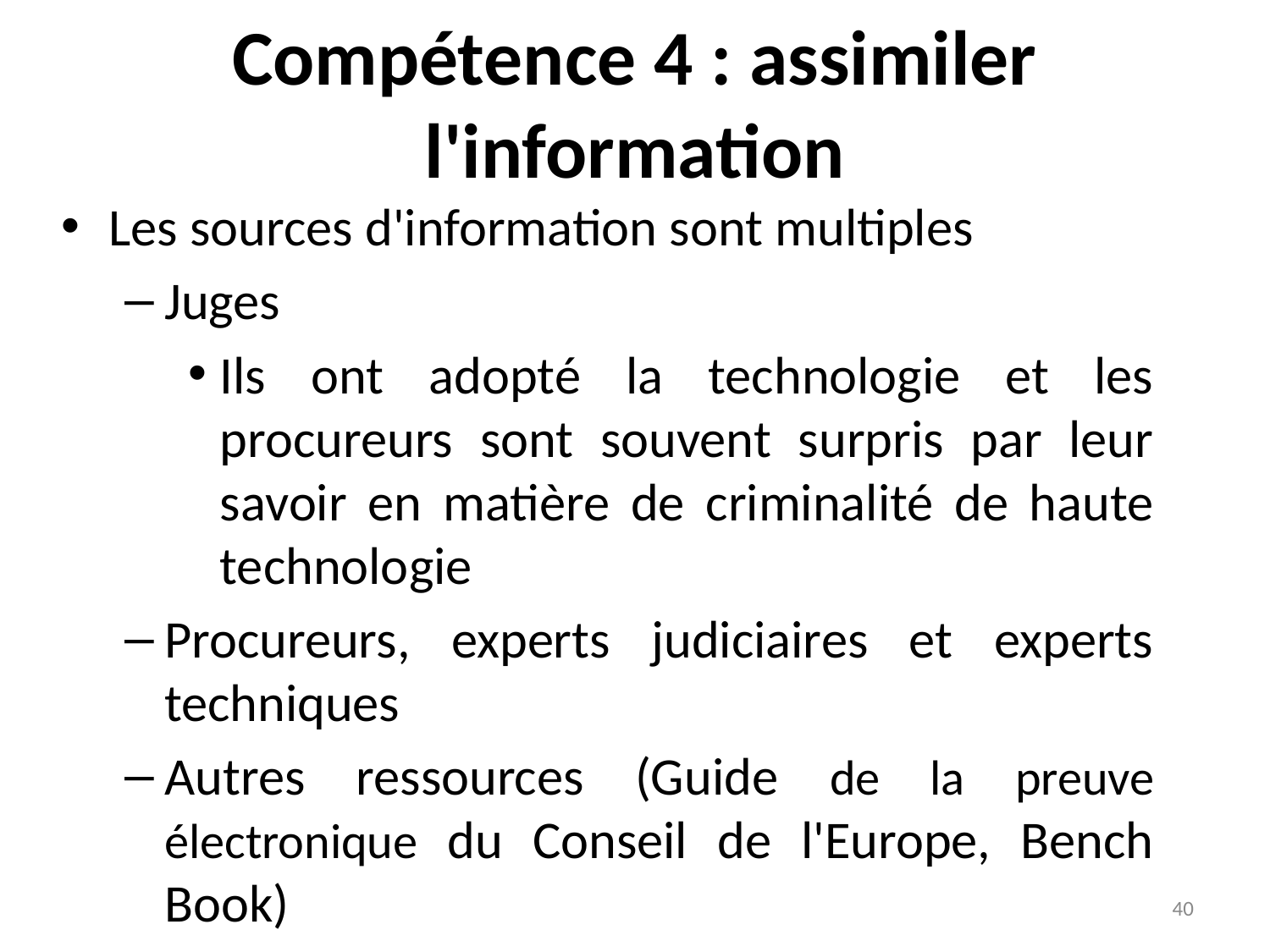

# Compétence 4 : assimiler l'information
Les sources d'information sont multiples
Juges
Ils ont adopté la technologie et les procureurs sont souvent surpris par leur savoir en matière de criminalité de haute technologie
Procureurs, experts judiciaires et experts techniques
Autres ressources (Guide de la preuve électronique du Conseil de l'Europe, Bench Book)
40